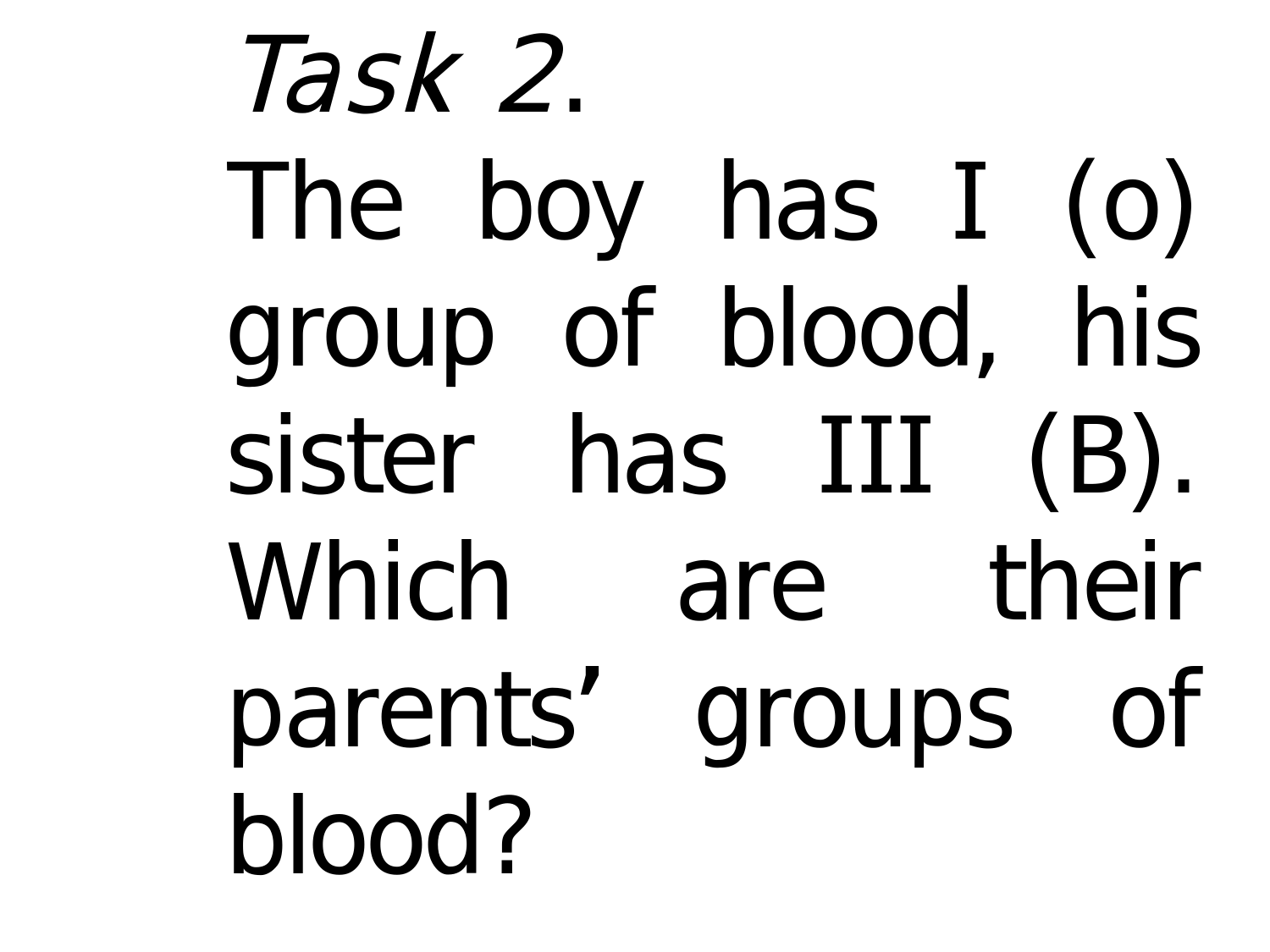

Task 2.
The boy has I (o) group of blood, his sister has III (B). Which are their parents’ groups of blood?